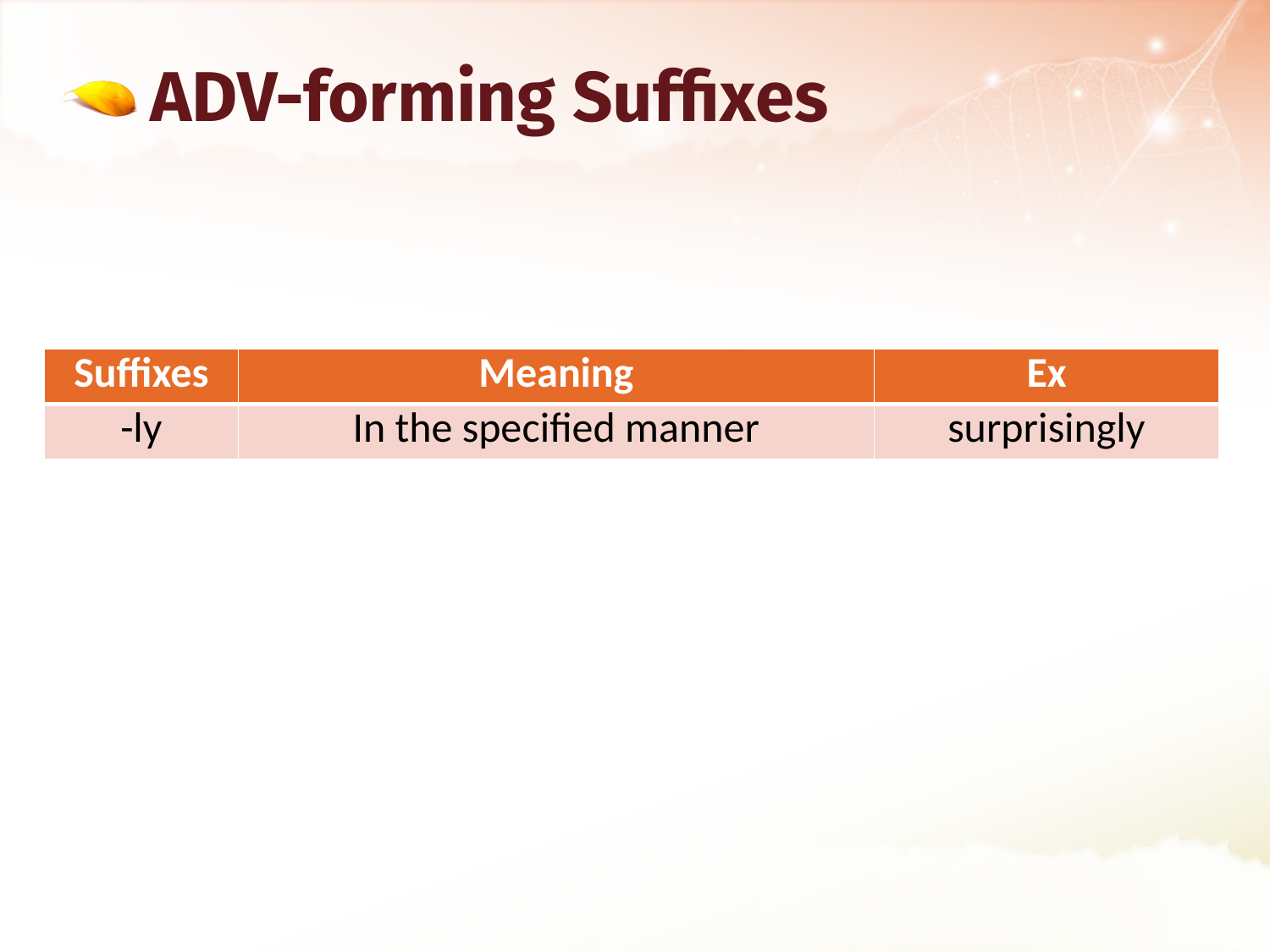

# ADV-forming Suffixes
| Suffixes | Meaning | Ex |
| --- | --- | --- |
| -ly | In the specified manner | surprisingly |